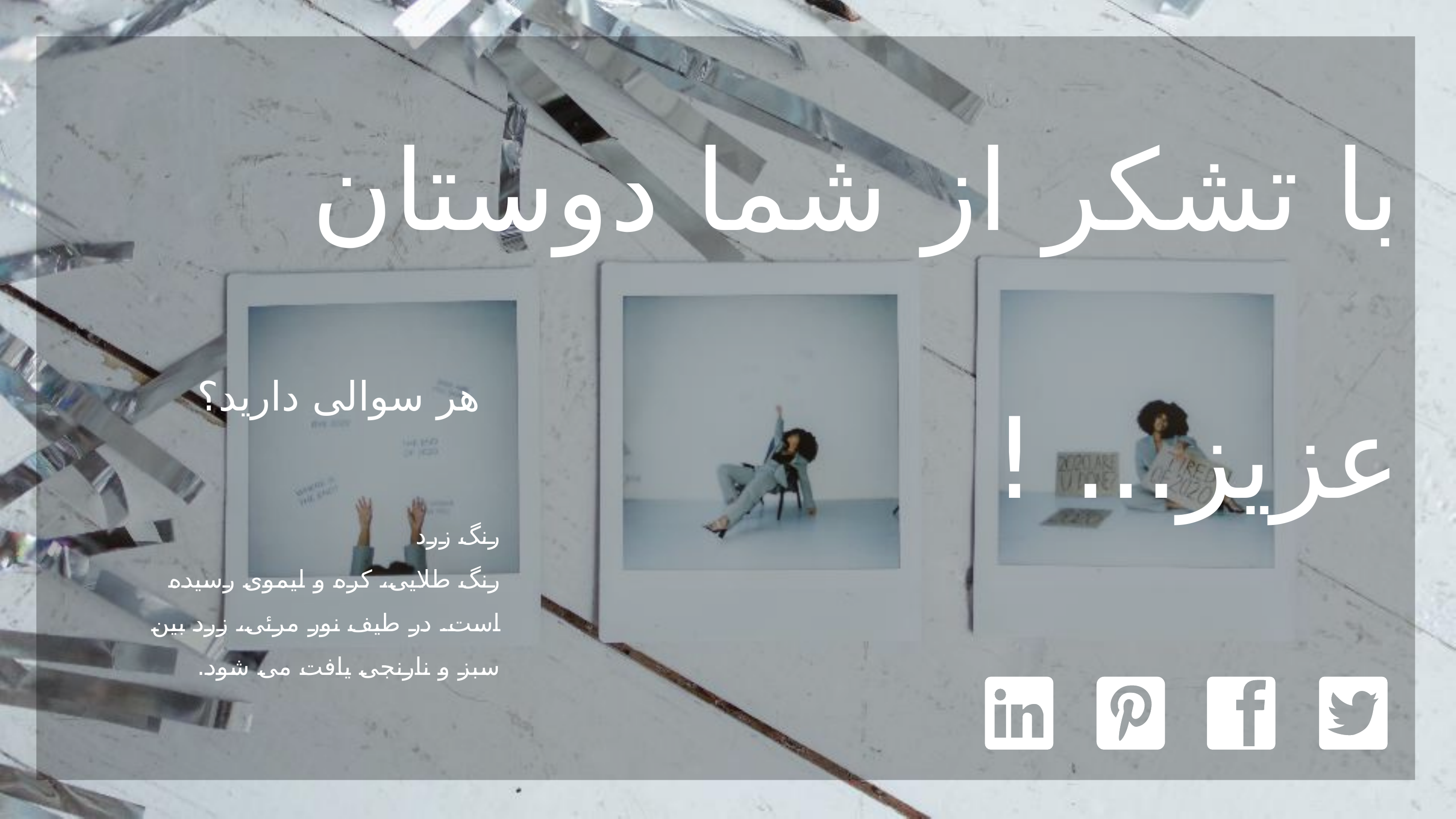

با تشکر از شما دوستان عزیز... !

هر سوالی دارید؟
رنگ زرد
رنگ طلایی، کره و لیموی رسیده است. در طیف نور مرئی، زرد بین سبز و نارنجی یافت می شود.